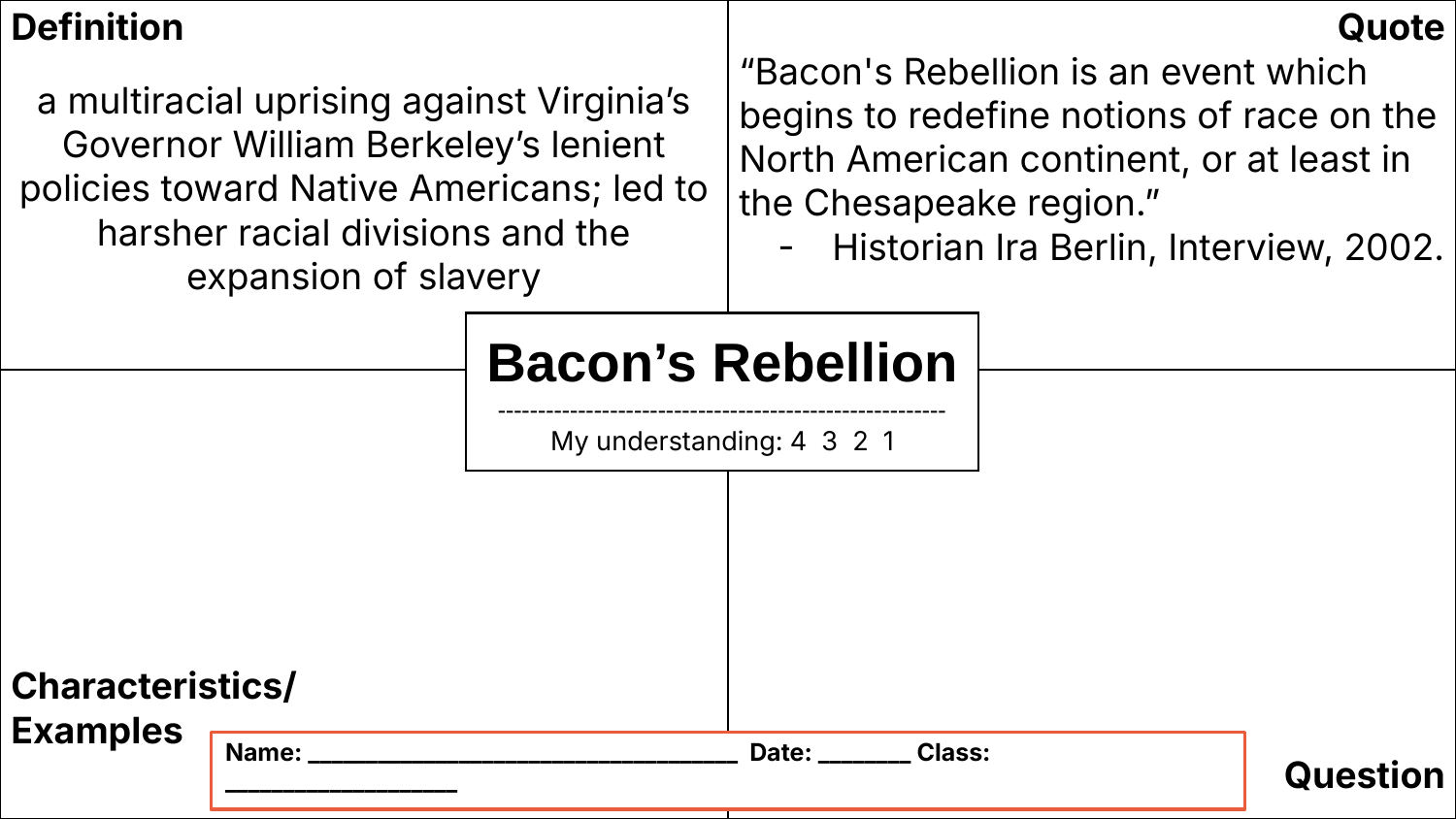

| Definition a multiracial uprising against Virginia’s Governor William Berkeley’s lenient policies toward Native Americans; led to harsher racial divisions and the expansion of slavery | Quote “Bacon's Rebellion is an event which begins to redefine notions of race on the North American continent, or at least in the Chesapeake region.” Historian Ira Berlin, Interview, 2002. |
| --- | --- |
| Characteristics/ Examples | Question |
Bacon’s Rebellion
--------------------------------------------------------
My understanding: 4  3  2  1
Name: _____________________________________  Date: ________ Class: ____________________